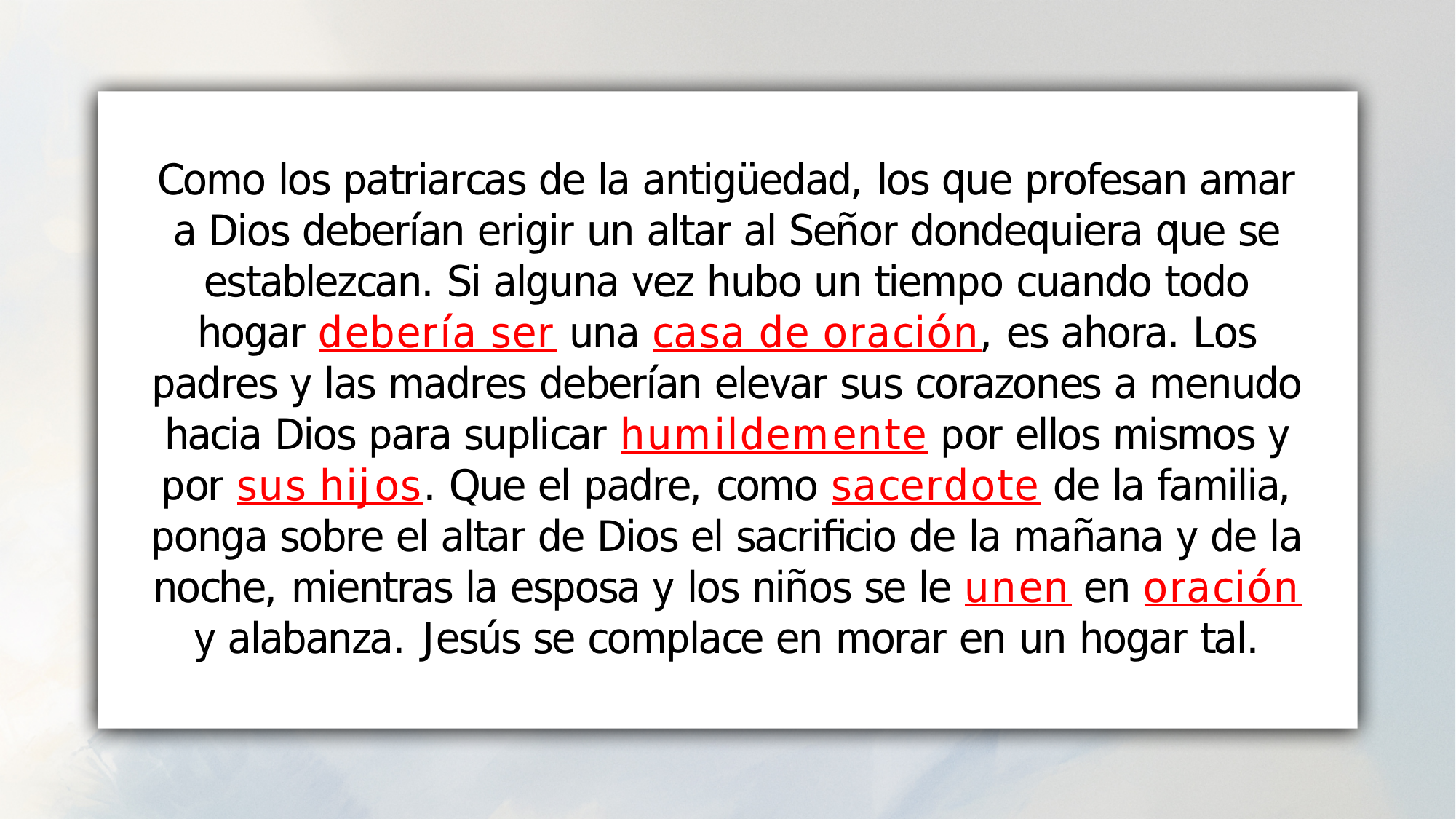

Como los patriarcas de la antigüedad, los que profesan amar a Dios deberían erigir un altar al Señor dondequiera que se establezcan. Si alguna vez hubo un tiempo cuando todo hogar debería ser una casa de oración, es ahora. Los padres y las madres deberían elevar sus corazones a menudo hacia Dios para suplicar humildemente por ellos mismos y por sus hijos. Que el padre, como sacerdote de la familia, ponga sobre el altar de Dios el sacrificio de la mañana y de la noche, mientras la esposa y los niños se le unen en oración y alabanza. Jesús se complace en morar en un hogar tal.